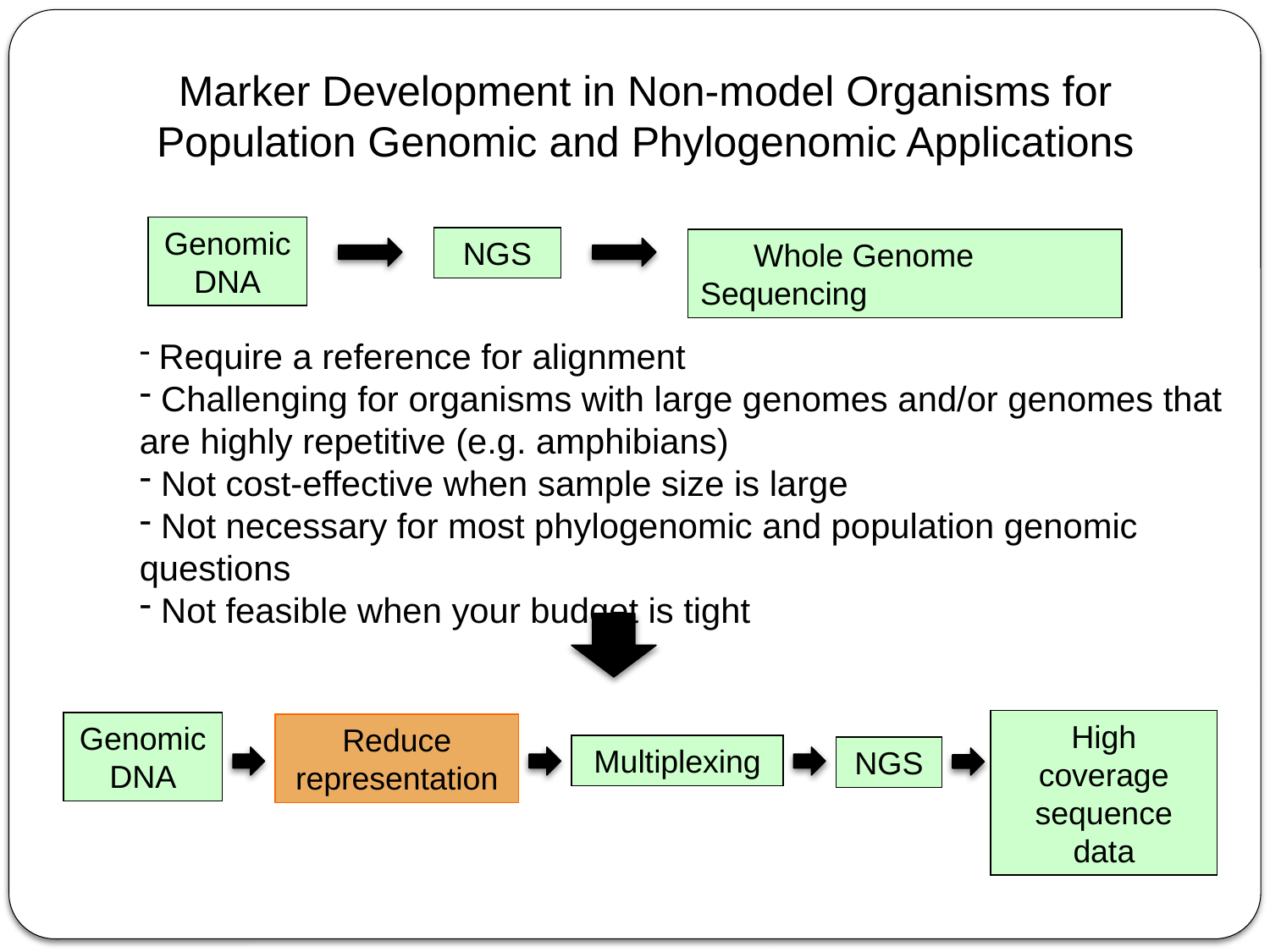

Marker Development in Non-model Organisms for Population Genomic and Phylogenomic Applications

Genomic DNA
NGS
      Whole Genome Sequencing

 Require a reference for alignment
 Challenging for organisms with large genomes and/or genomes that are highly repetitive (e.g. amphibians)
 Not cost-effective when sample size is large
 Not necessary for most phylogenomic and population genomic questions
 Not feasible when your budget is tight

High coverage sequence data
Genomic DNA
Reduce representation
Multiplexing

NGS